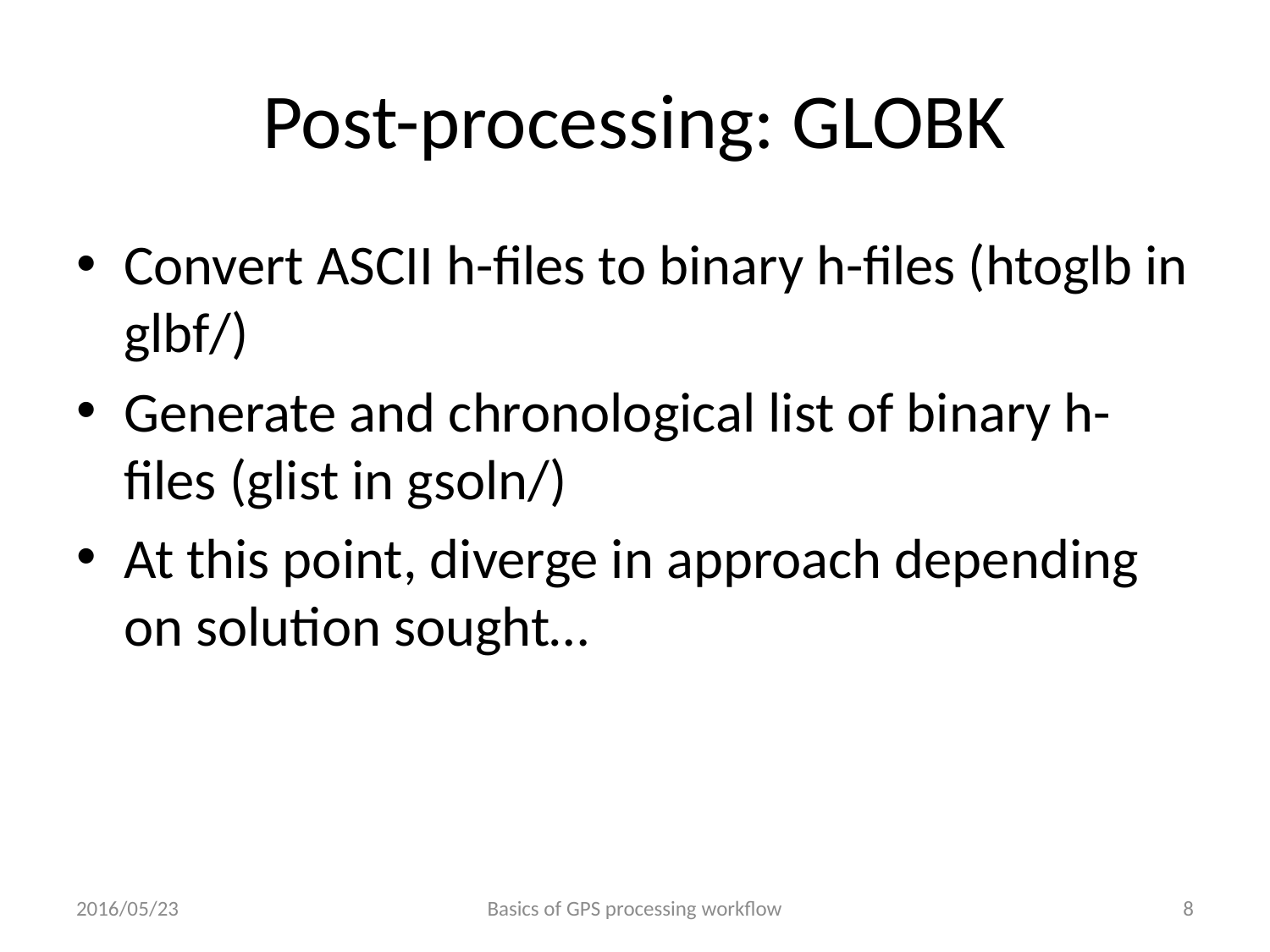

# Post-processing: GLOBK
Convert ASCII h-files to binary h-files (htoglb in glbf/)
Generate and chronological list of binary h-files (glist in gsoln/)
At this point, diverge in approach depending on solution sought…
2016/05/23
Basics of GPS processing workflow
8